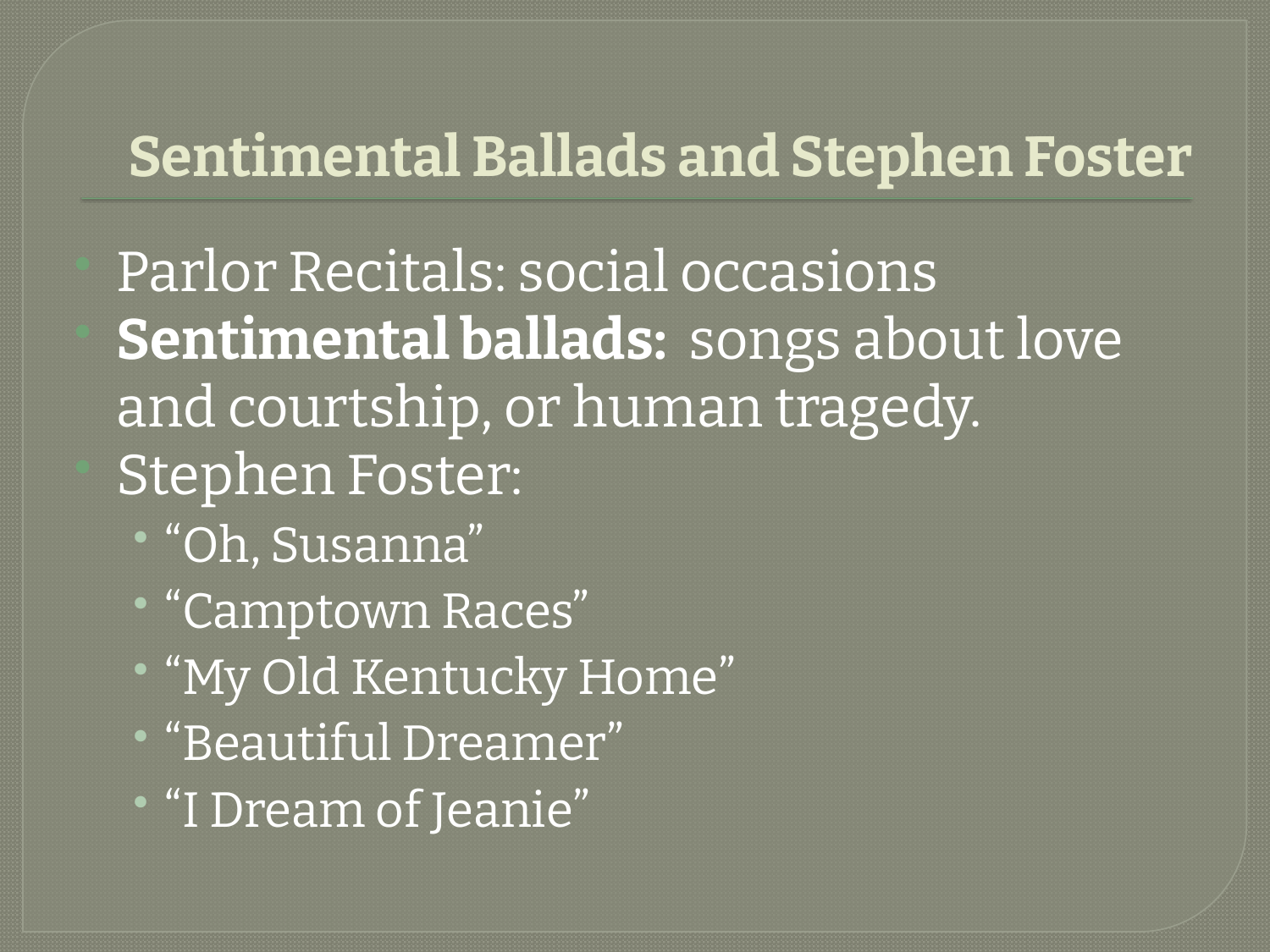

# Sentimental Ballads and Stephen Foster
Parlor Recitals: social occasions
Sentimental ballads:  songs about love and courtship, or human tragedy.
Stephen Foster:
“Oh, Susanna”
“Camptown Races”
“My Old Kentucky Home”
“Beautiful Dreamer”
“I Dream of Jeanie”